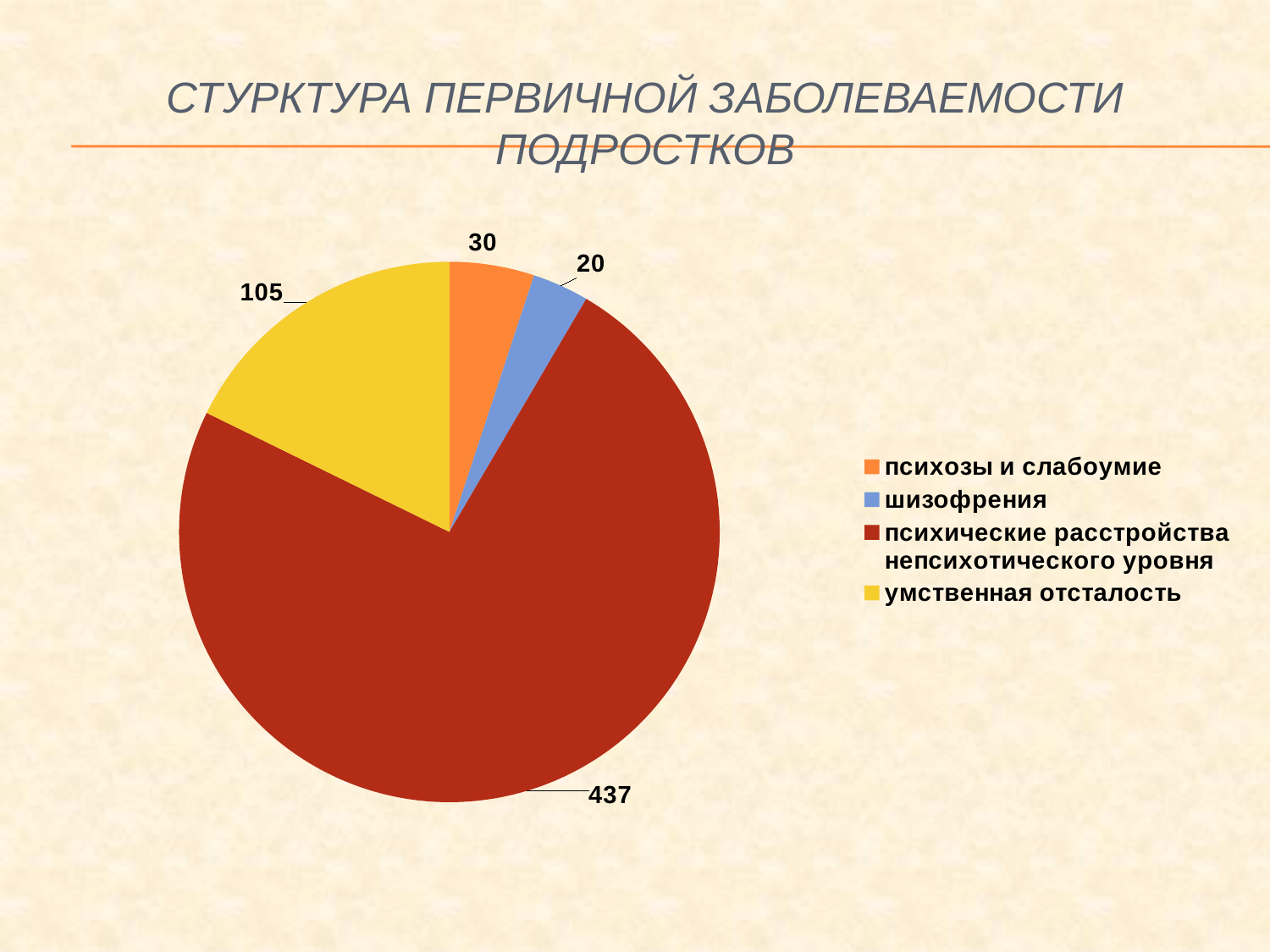

# Стурктура первичной заболеваемости подростков

### Chart

| Category |  |
|---|---|
| психозы и слабоумие | 30.0 |
| шизофрения | 20.0 |
| психические расстройства непсихотического уровня | 437.0 |
| умственная отсталость | 105.0 |